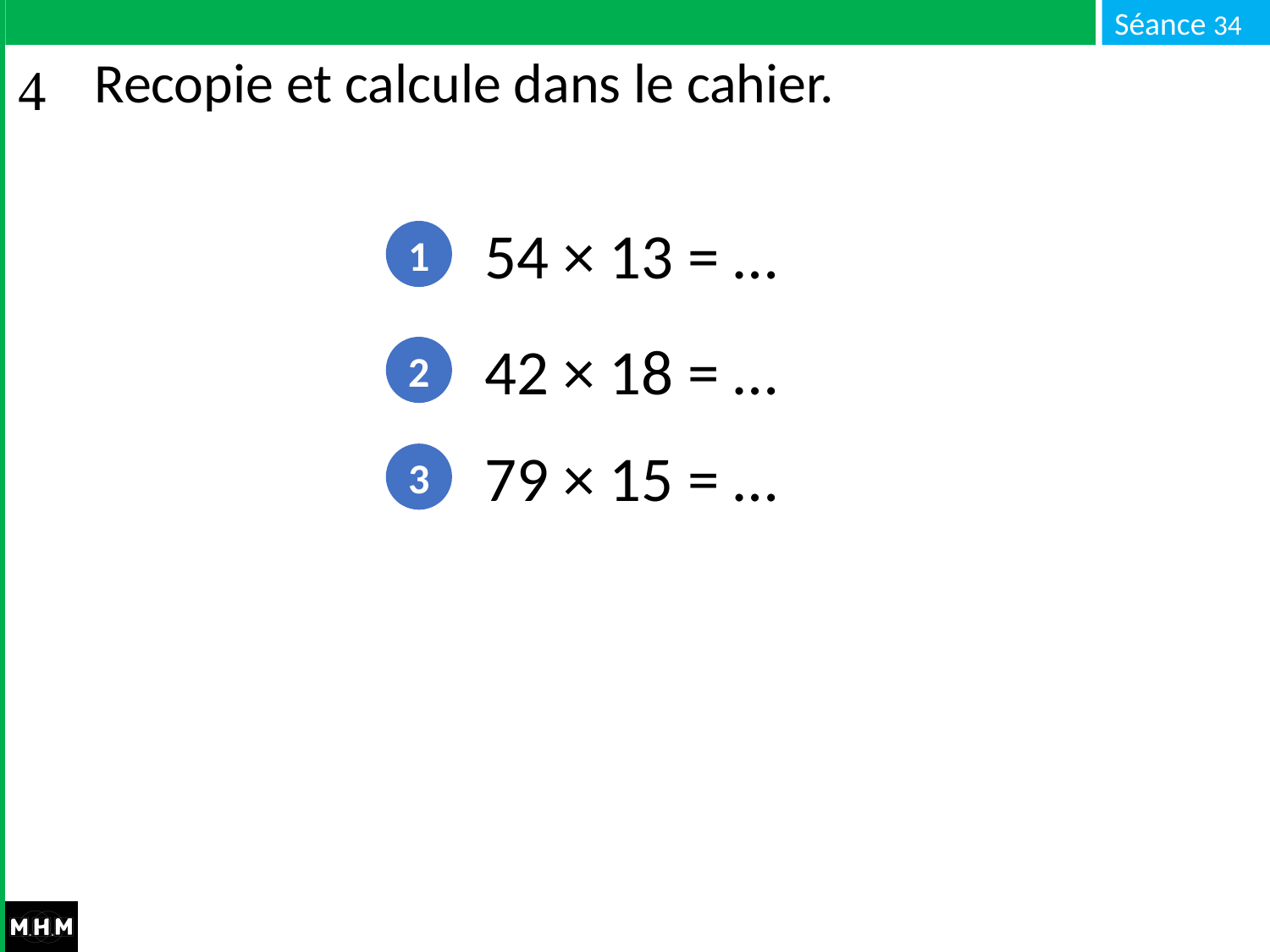

# Recopie et calcule dans le cahier.
54 × 13 = …
1
42 × 18 = …
2
79 × 15 = …
3